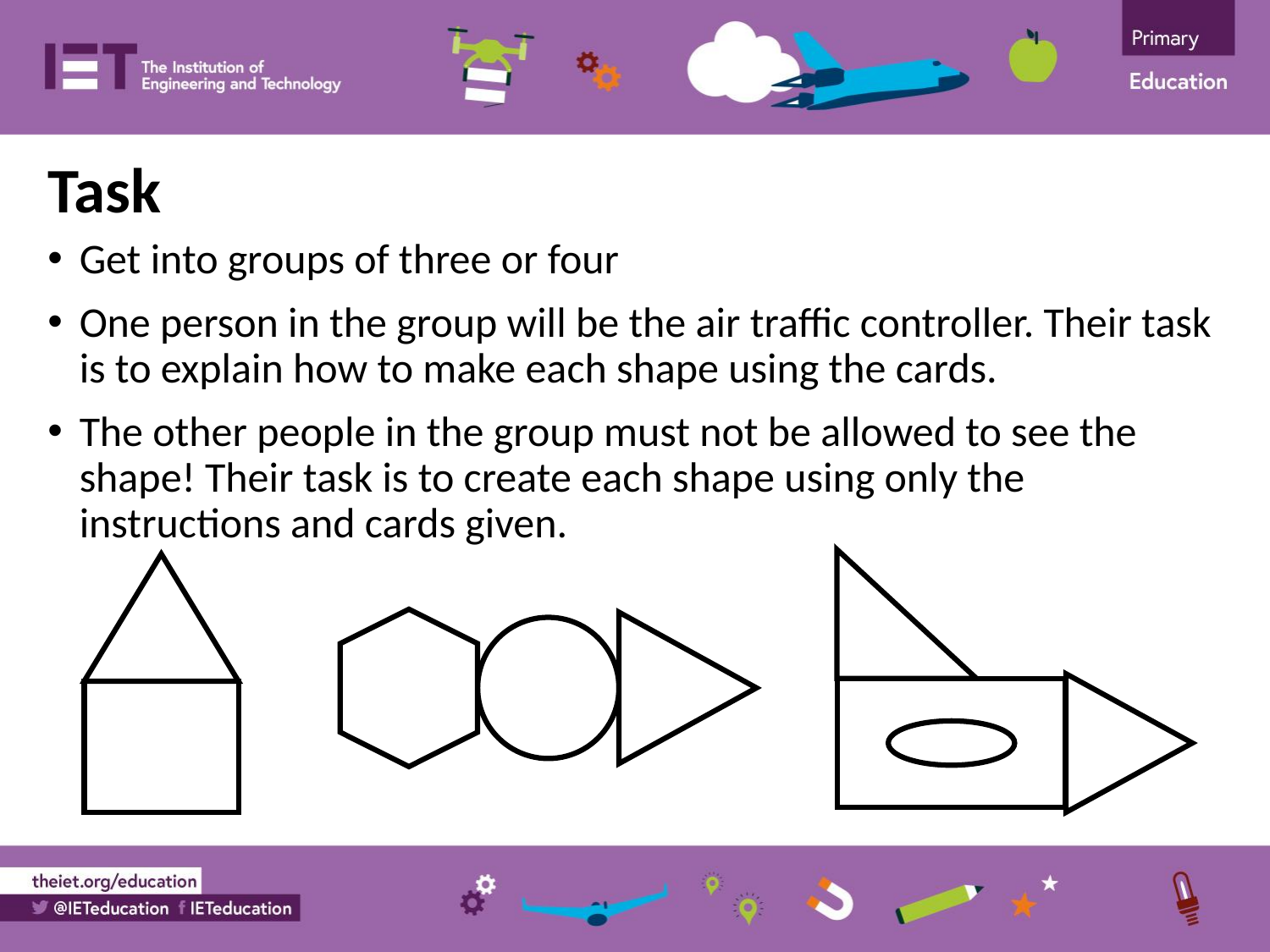

# Task
Get into groups of three or four
One person in the group will be the air traffic controller. Their task is to explain how to make each shape using the cards.
The other people in the group must not be allowed to see the shape! Their task is to create each shape using only the instructions and cards given.